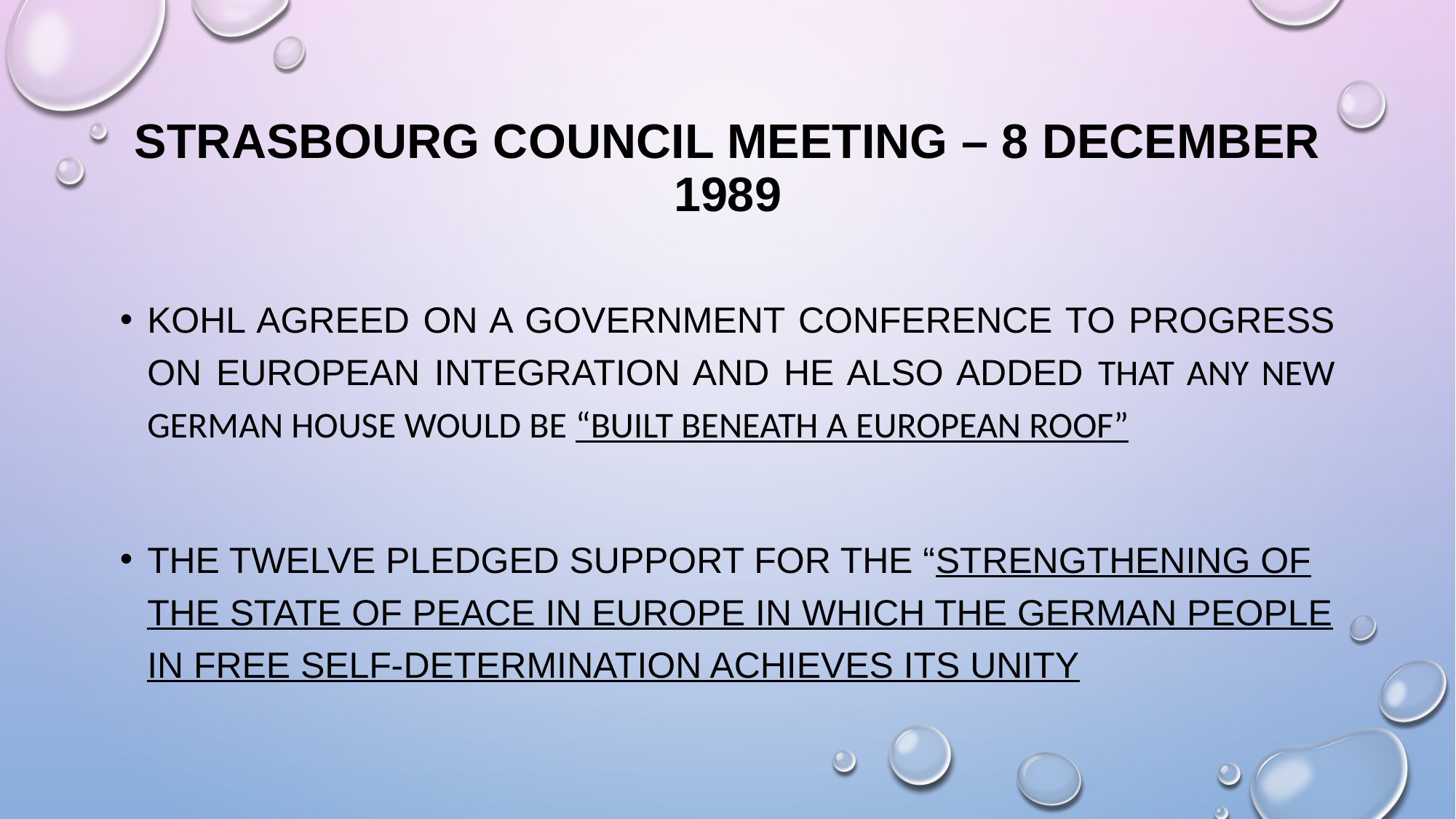

# STRASBOURG COUNCIL MEETING – 8 DECEMBER 1989
KOHL AGREED ON A GOVERNMENT CONFERENCE TO PROGRESS ON EUROPEAN INTEGRATION AND HE ALSO ADDED that any new German house would be “built beneath a European roof”

The Twelve pledged support for the “strengthening of the state of peace in Europe in which the German people in free self-determination achieves its unity